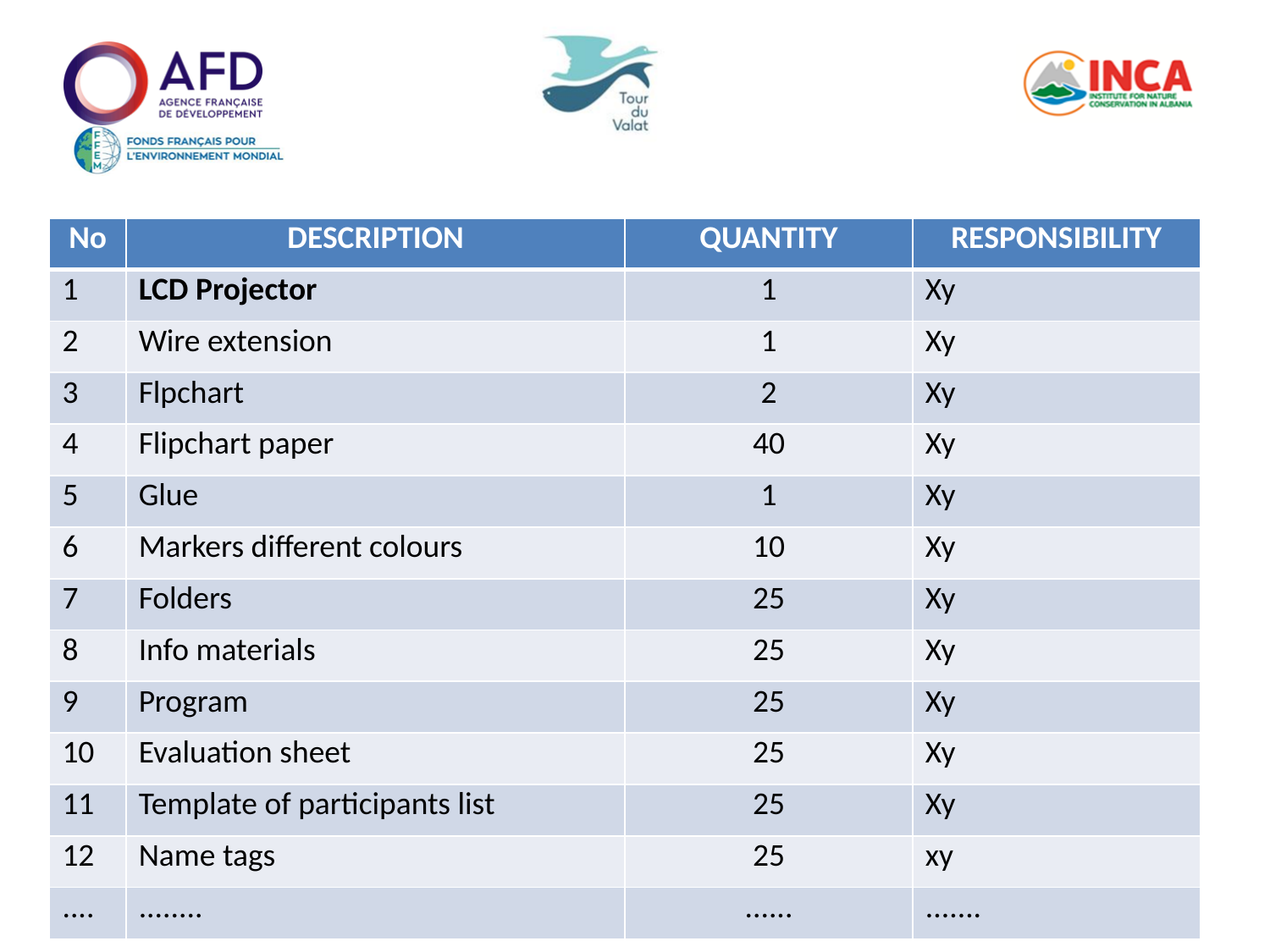

| No | DESCRIPTION | QUANTITY | RESPONSIBILITY |
| --- | --- | --- | --- |
| 1 | LCD Projector | 1 | Xy |
| 2 | Wire extension | 1 | Xy |
| 3 | Flpchart | 2 | Xy |
| 4 | Flipchart paper | 40 | Xy |
| 5 | Glue | 1 | Xy |
| 6 | Markers different colours | 10 | Xy |
| 7 | Folders | 25 | Xy |
| 8 | Info materials | 25 | Xy |
| 9 | Program | 25 | Xy |
| 10 | Evaluation sheet | 25 | Xy |
| 11 | Template of participants list | 25 | Xy |
| 12 | Name tags | 25 | xy |
| .... | ........ | ...... | ....... |
Tirana training , 9-11/10/2019
18